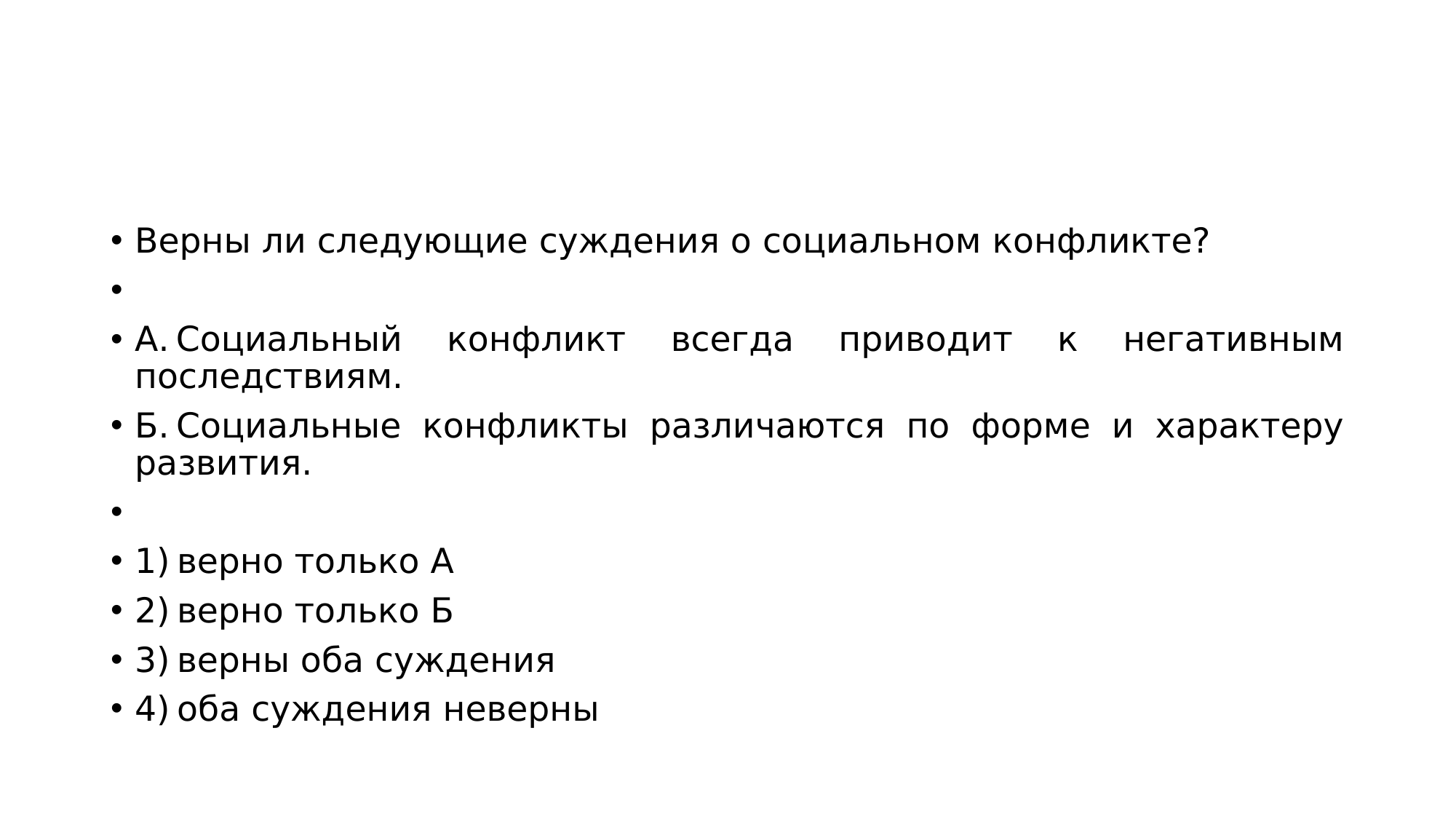

#
Верны ли следующие суждения о социальном конфликте?

А. Социальный конфликт всегда приводит к негативным последствиям.
Б. Социальные конфликты различаются по форме и характеру развития.

1) верно только А
2) верно только Б
3) верны оба суждения
4) оба суждения неверны